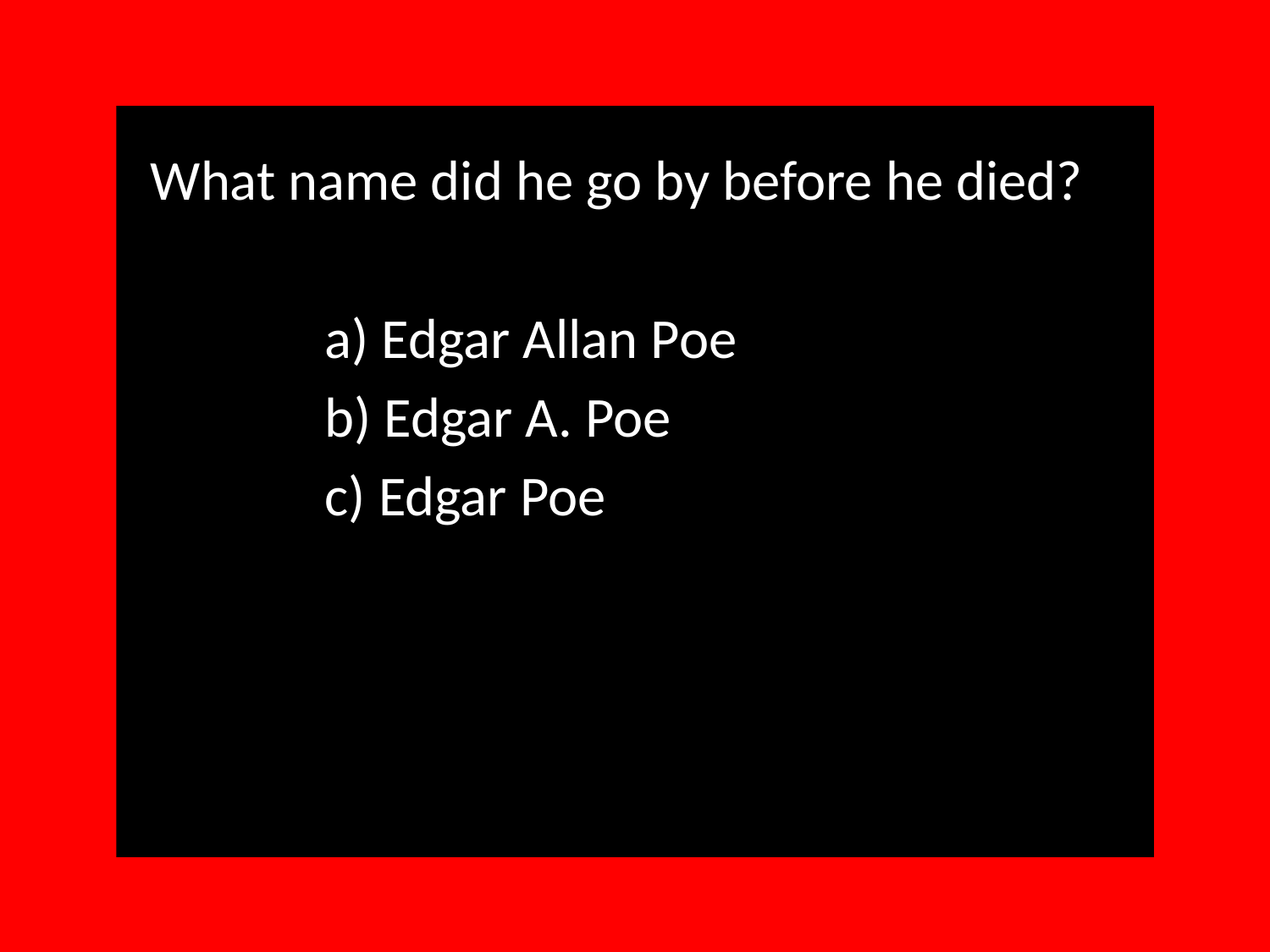

What name did he go by before he died?

		a) Edgar Allan Poe
		b) Edgar A. Poe
		c) Edgar Poe